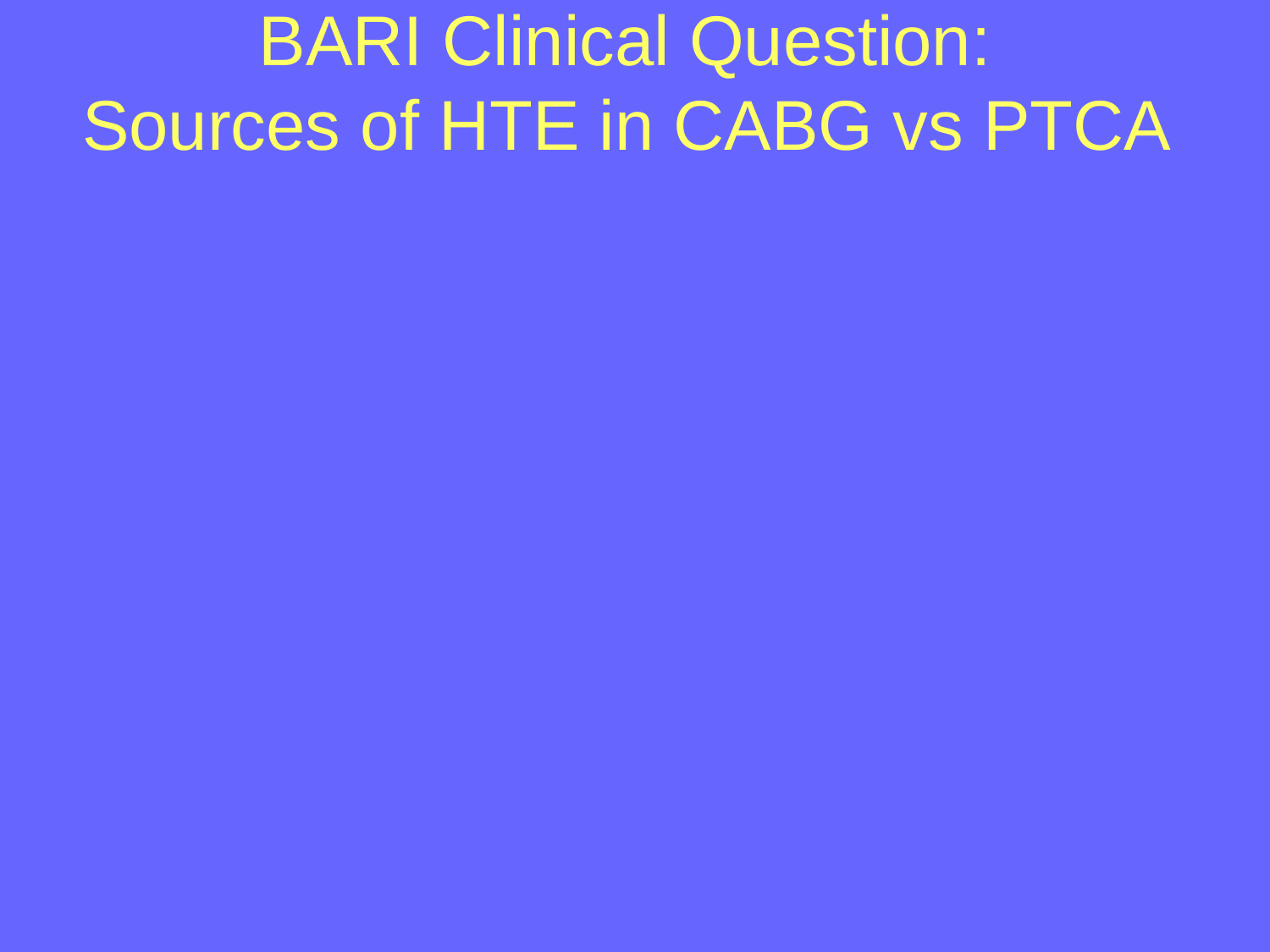

# BARI Clinical Question: Sources of HTE in CABG vs PTCA